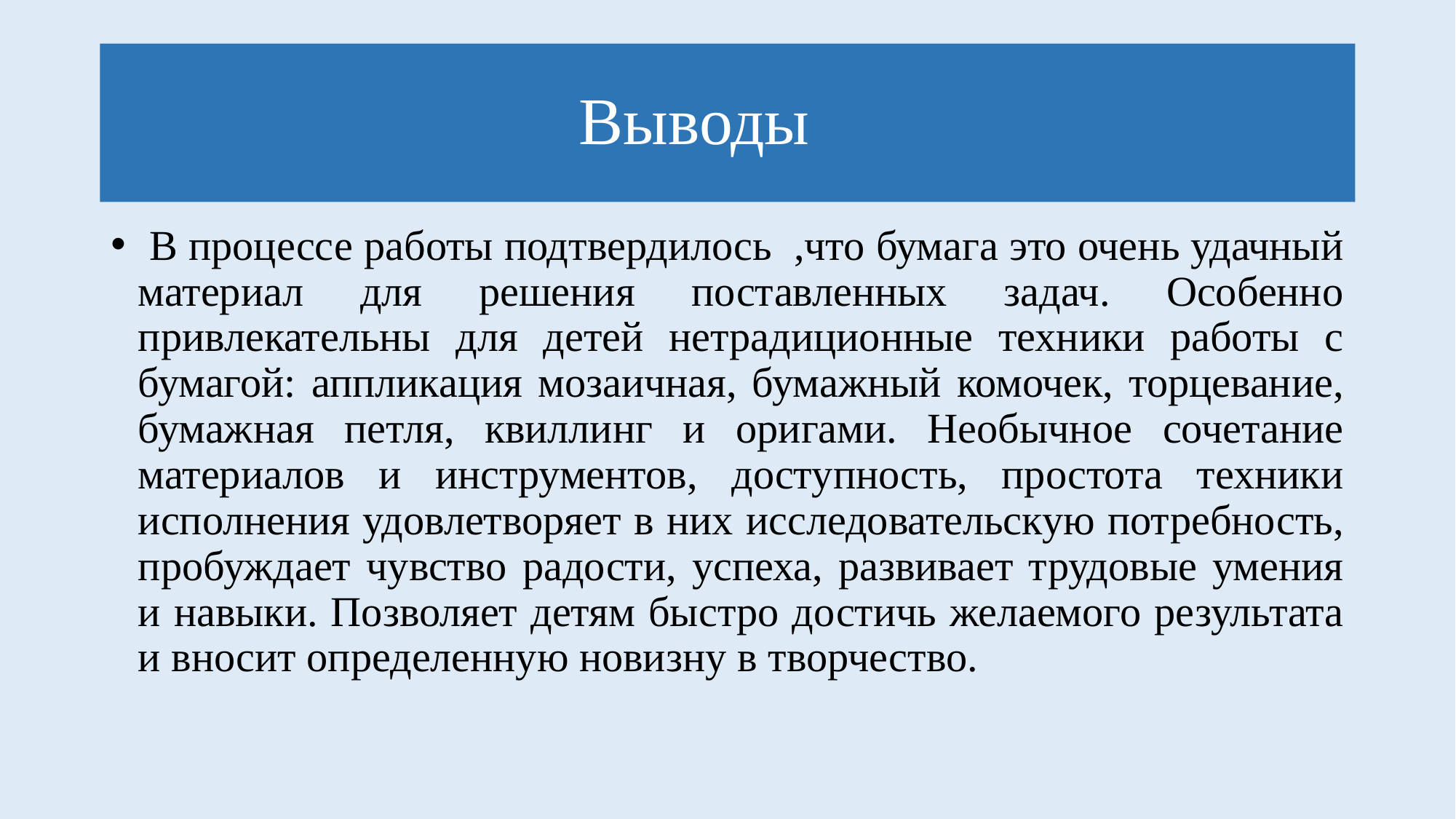

# Выводы
 В процессе работы подтвердилось  ,что бумага это очень удачный материал для решения поставленных задач. Особенно привлекательны для детей нетрадиционные техники работы с бумагой: аппликация мозаичная, бумажный комочек, торцевание, бумажная петля, квиллинг и оригами. Необычное сочетание материалов и инструментов, доступность, простота техники исполнения удовлетворяет в них исследовательскую потребность, пробуждает чувство радости, успеха, развивает трудовые умения и навыки. Позволяет детям быстро достичь желаемого результата и вносит определенную новизну в творчество.